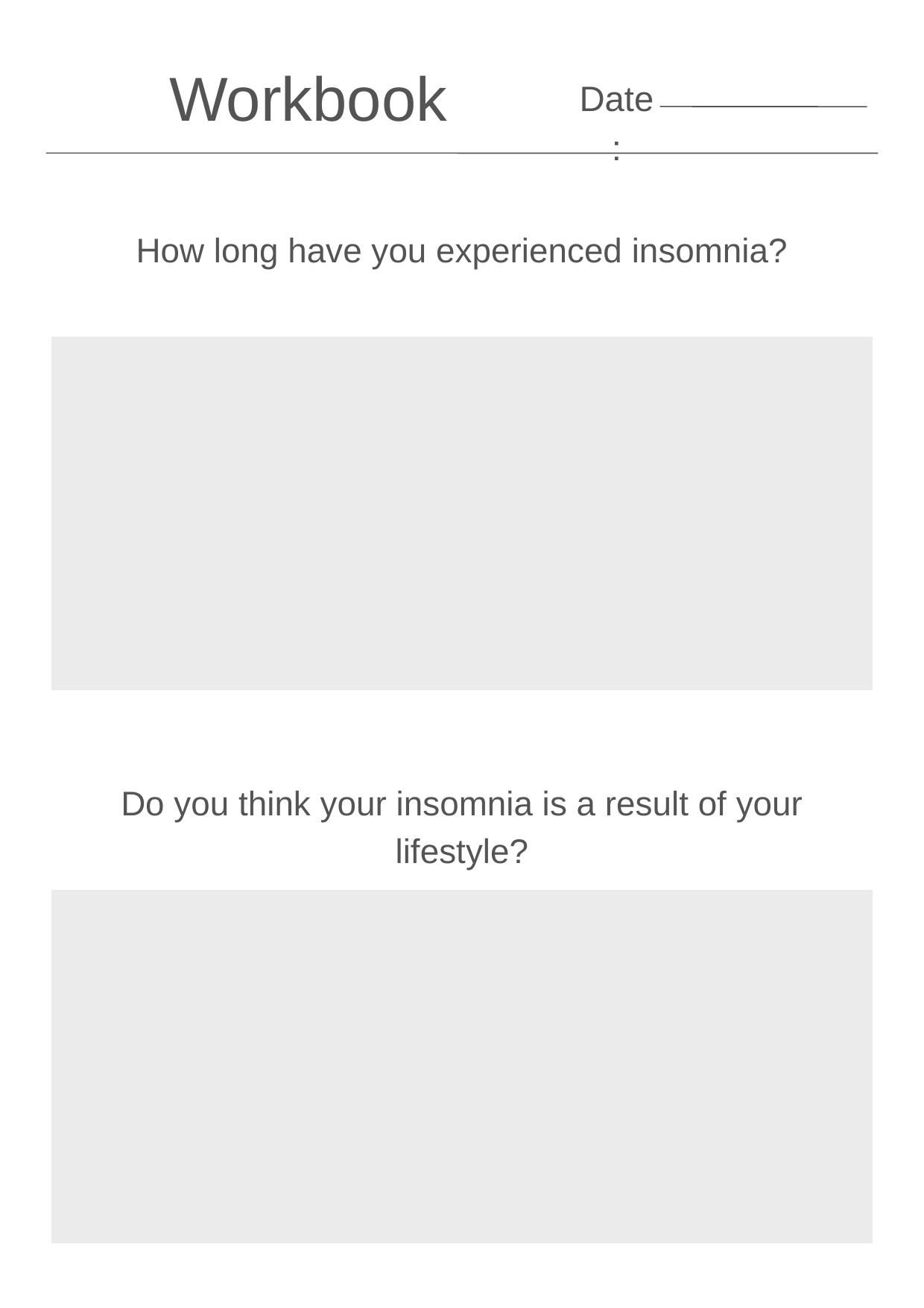

Workbook
Date:

How long have you experienced insomnia?

Do you think your insomnia is a result of your lifestyle?